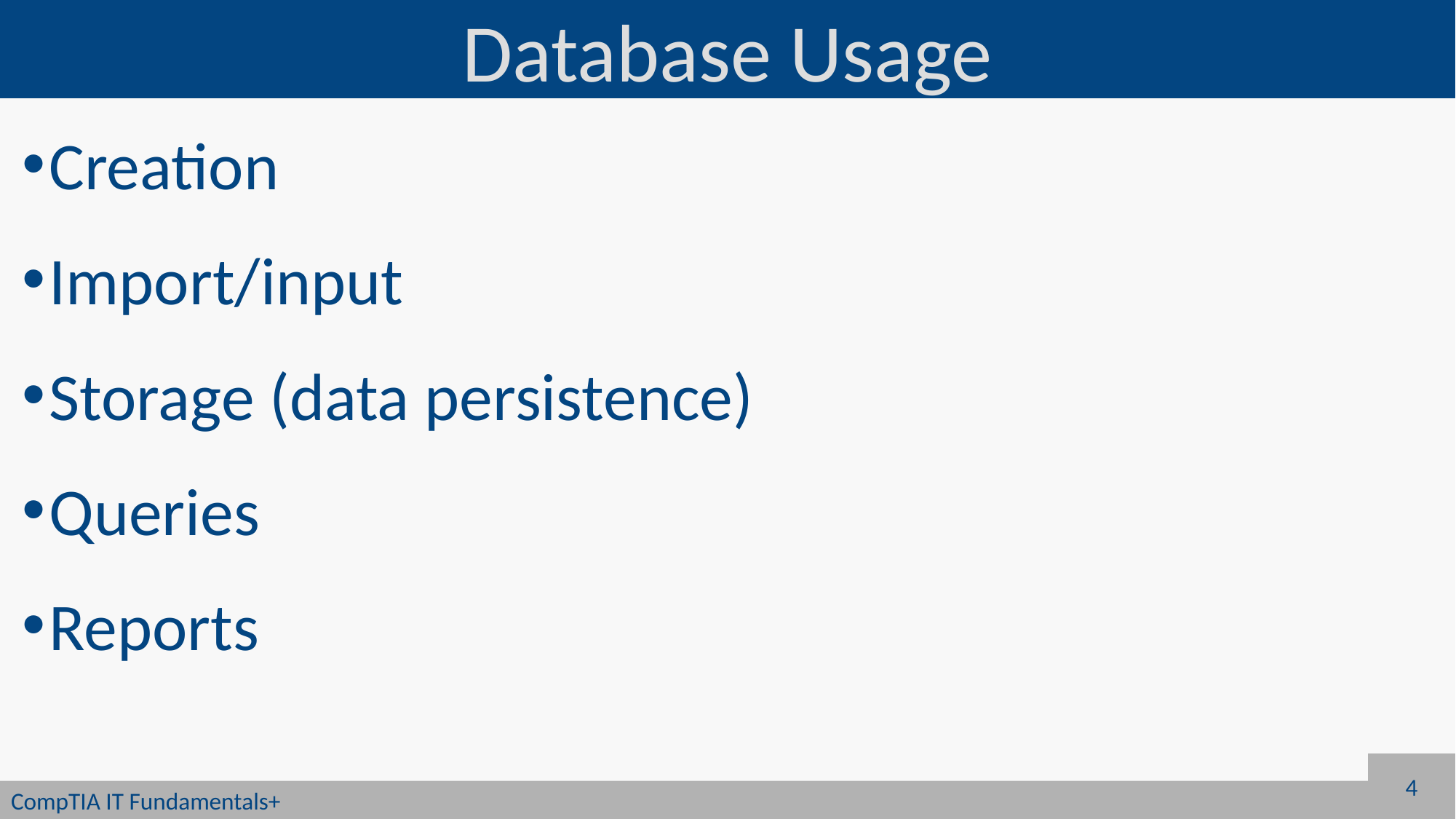

# Database Usage
Creation
Import/input
Storage (data persistence)
Queries
Reports

4
CompTIA IT Fundamentals+